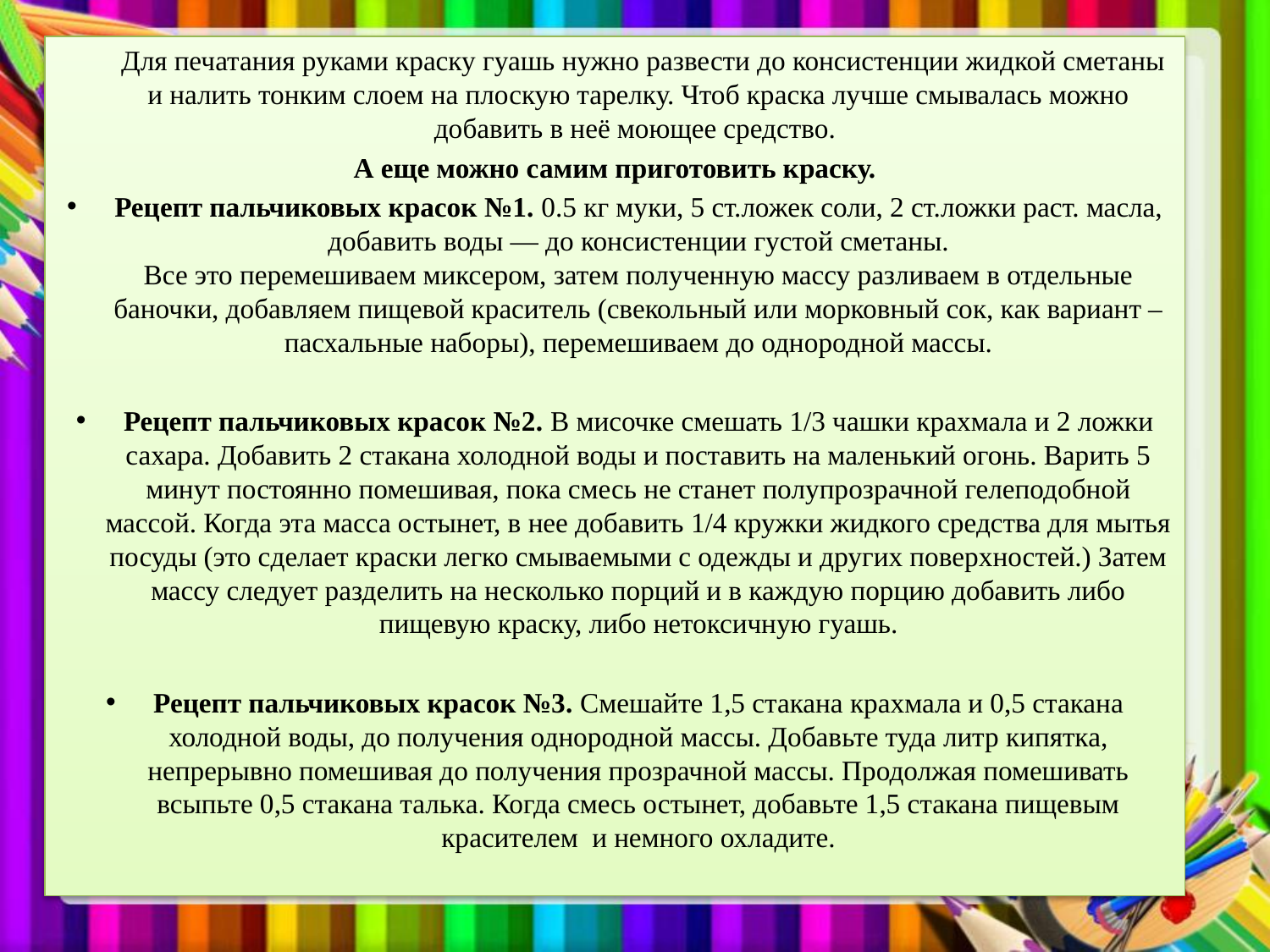

Для печатания руками краску гуашь нужно развести до консистенции жидкой сметаны и налить тонким слоем на плоскую тарелку. Чтоб краска лучше смывалась можно добавить в неё моющее средство.
А еще можно самим приготовить краску.
Рецепт пальчиковых красок №1. 0.5 кг муки, 5 ст.ложек соли, 2 ст.ложки раст. масла, добавить воды — до консистенции густой сметаны.
Все это перемешиваем миксером, затем полученную массу разливаем в отдельные баночки, добавляем пищевой краситель (свекольный или морковный сок, как вариант – пасхальные наборы), перемешиваем до однородной массы.

Рецепт пальчиковых красок №2. В мисочке смешать 1/3 чашки крахмала и 2 ложки сахара. Добавить 2 стакана холодной воды и поставить на маленький огонь. Варить 5 минут постоянно помешивая, пока смесь не станет полупрозрачной гелеподобной массой. Когда эта масса остынет, в нее добавить 1/4 кружки жидкого средства для мытья посуды (это сделает краски легко смываемыми с одежды и других поверхностей.) Затем массу следует разделить на несколько порций и в каждую порцию добавить либо пищевую краску, либо нетоксичную гуашь.

Рецепт пальчиковых красок №3. Смешайте 1,5 стакана крахмала и 0,5 стакана холодной воды, до получения однородной массы. Добавьте туда литр кипятка, непрерывно помешивая до получения прозрачной массы. Продолжая помешивать всыпьте 0,5 стакана талька. Когда смесь остынет, добавьте 1,5 стакана пищевым красителем  и немного охладите.